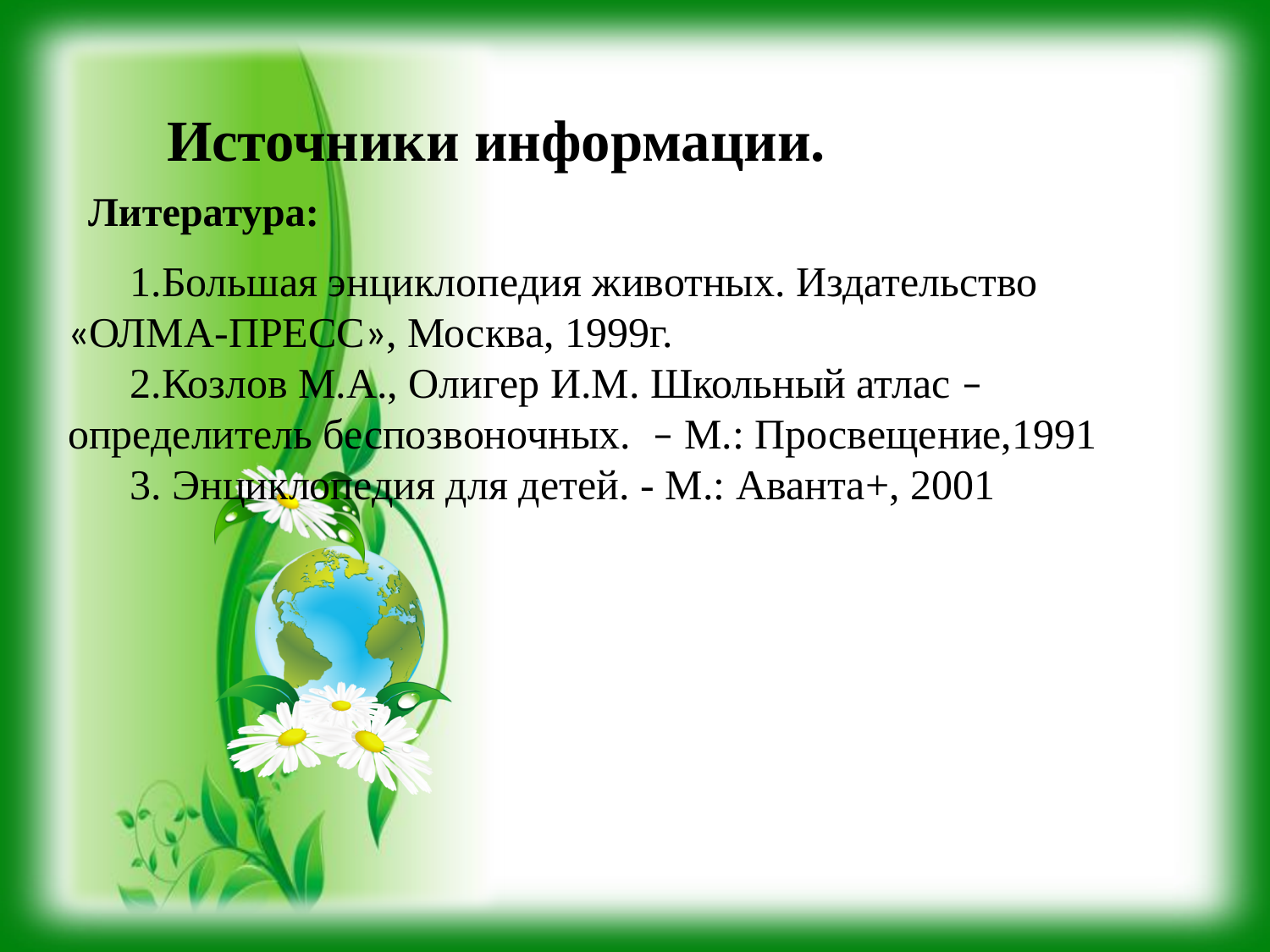

Источники информации.
                     Литература:
Большая энциклопедия животных. Издательство «ОЛМА-ПРЕСС», Москва, 1999г.
Козлов М.А., Олигер И.М. Школьный атлас – определитель беспозвоночных.  – М.: Просвещение,1991
 Энциклопедия для детей. - М.: Аванта+, 2001